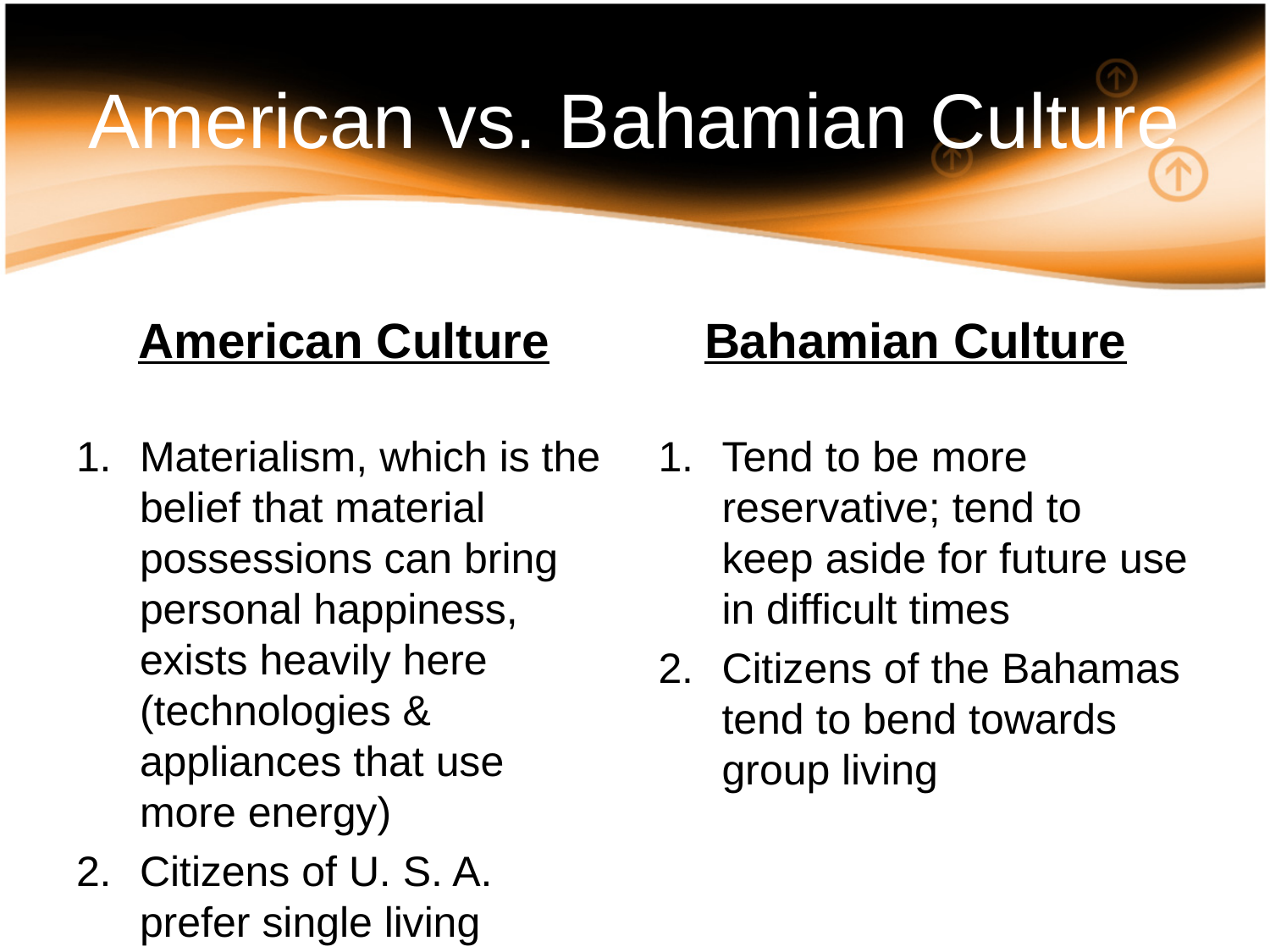

# American vs. Bahamian Culture
American Culture
Bahamian Culture
Materialism, which is the belief that material possessions can bring personal happiness, exists heavily here (technologies & appliances that use more energy)
Citizens of U. S. A. prefer single living

Tend to be more reservative; tend to  keep aside for future use in difficult times
Citizens of the Bahamas tend to bend towards group living